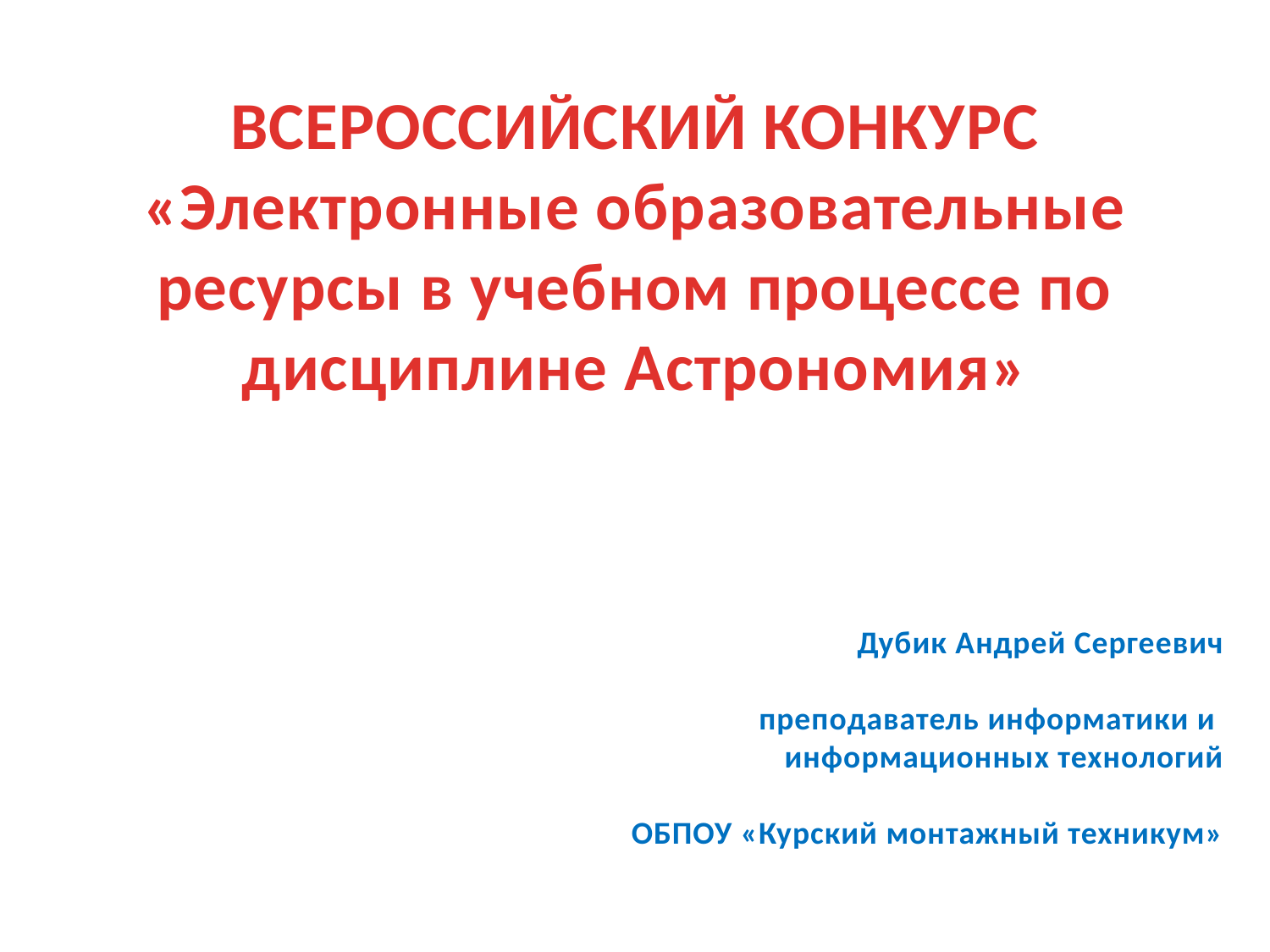

ВСЕРОССИЙСКИЙ КОНКУРС
«Электронные образовательные ресурсы в учебном процессе по дисциплине Астрономия»
Дубик Андрей Сергеевич

преподаватель информатики и
информационных технологий

ОБПОУ «Курский монтажный техникум»